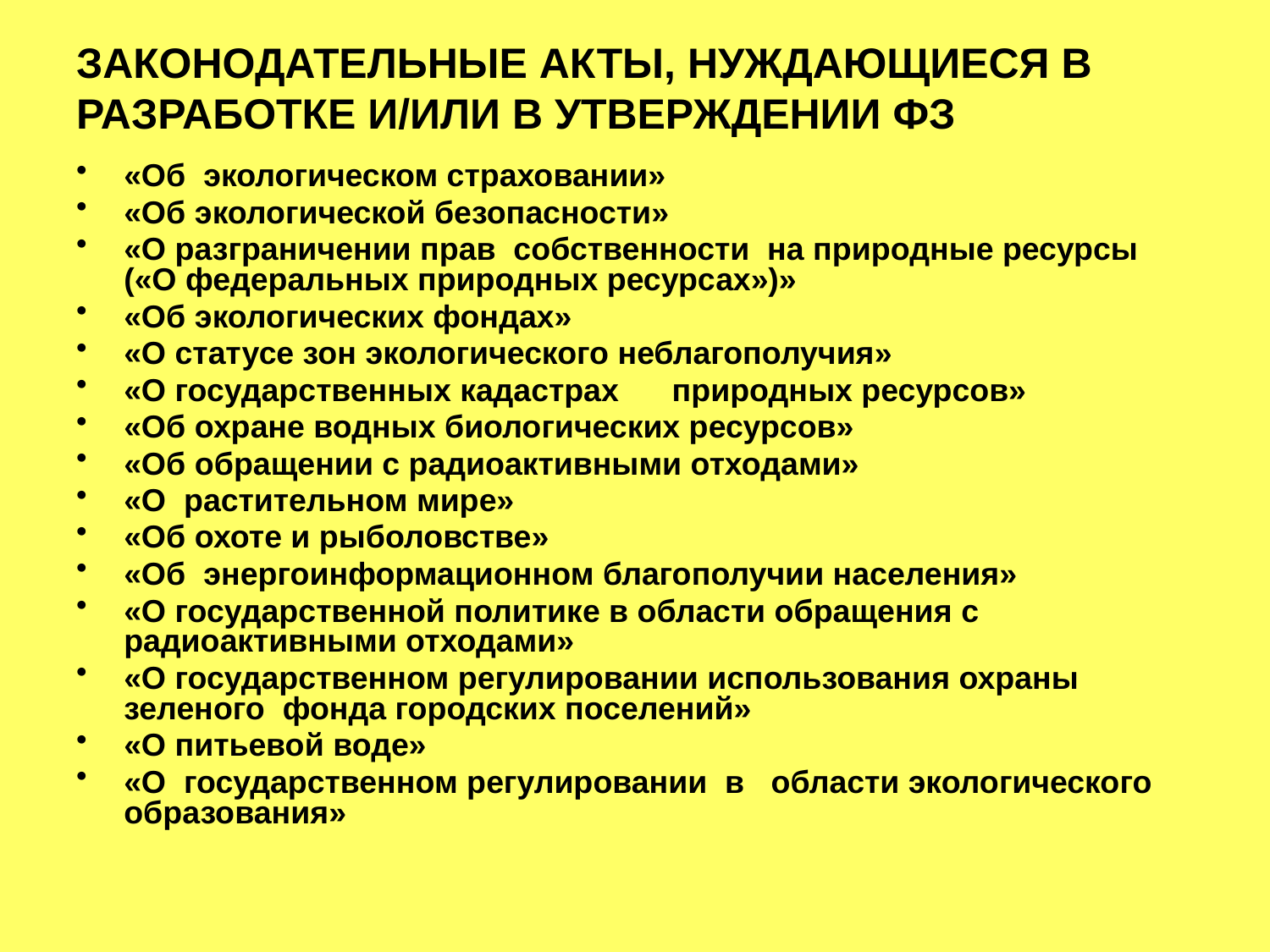

# ЗАКОНОДАТЕЛЬНЫЕ АКТЫ, НУЖДАЮЩИЕСЯ В РАЗРАБОТКЕ И/ИЛИ В УТВЕРЖДЕНИИ ФЗ
«Об  экологическом страховании»
«Об экологической безопасности»
«О разграничении прав  собственности  на природные ресурсы («О федеральных природных ресурсах»)»
«Об экологических фондах»
«О статусе зон экологического неблагополучия»
«О государственных кадастрах      природных ресурсов»
«Об охране водных биологических ресурсов»
«Об обращении с радиоактивными отходами»
«О  растительном мире»
«Об охоте и рыболовстве»
«Об  энергоинформационном благополучии населения»
«О государственной политике в области обращения с радиоактивными отходами»
«О государственном регулировании использования охраны         зеленого  фонда городских поселений»
«О питьевой воде»
«О  государственном регулировании  в   области экологического образования»